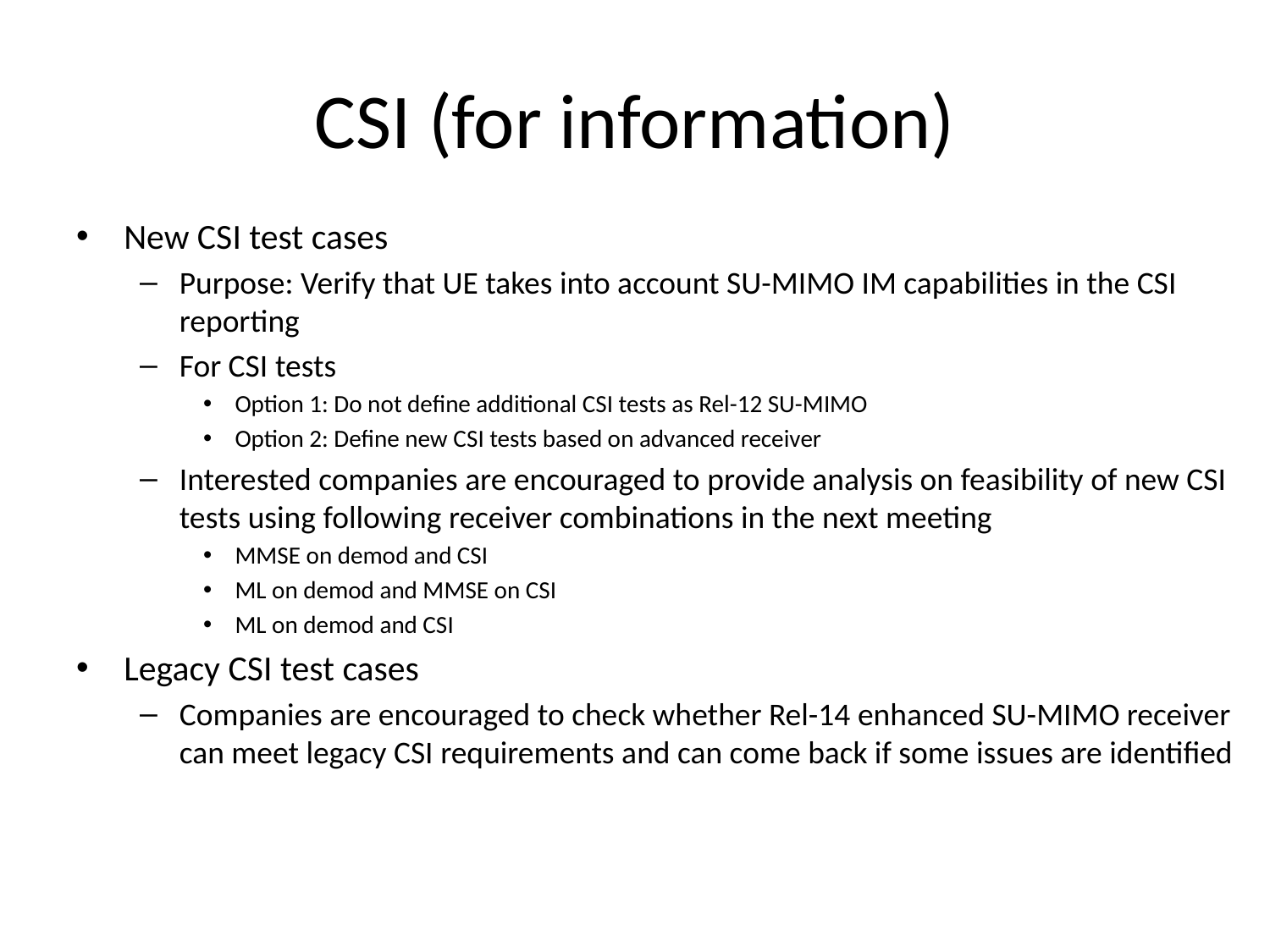

# CSI (for information)
New CSI test cases
Purpose: Verify that UE takes into account SU-MIMO IM capabilities in the CSI reporting
For CSI tests
Option 1: Do not define additional CSI tests as Rel-12 SU-MIMO
Option 2: Define new CSI tests based on advanced receiver
Interested companies are encouraged to provide analysis on feasibility of new CSI tests using following receiver combinations in the next meeting
MMSE on demod and CSI
ML on demod and MMSE on CSI
ML on demod and CSI
Legacy CSI test cases
Companies are encouraged to check whether Rel-14 enhanced SU-MIMO receiver can meet legacy CSI requirements and can come back if some issues are identified